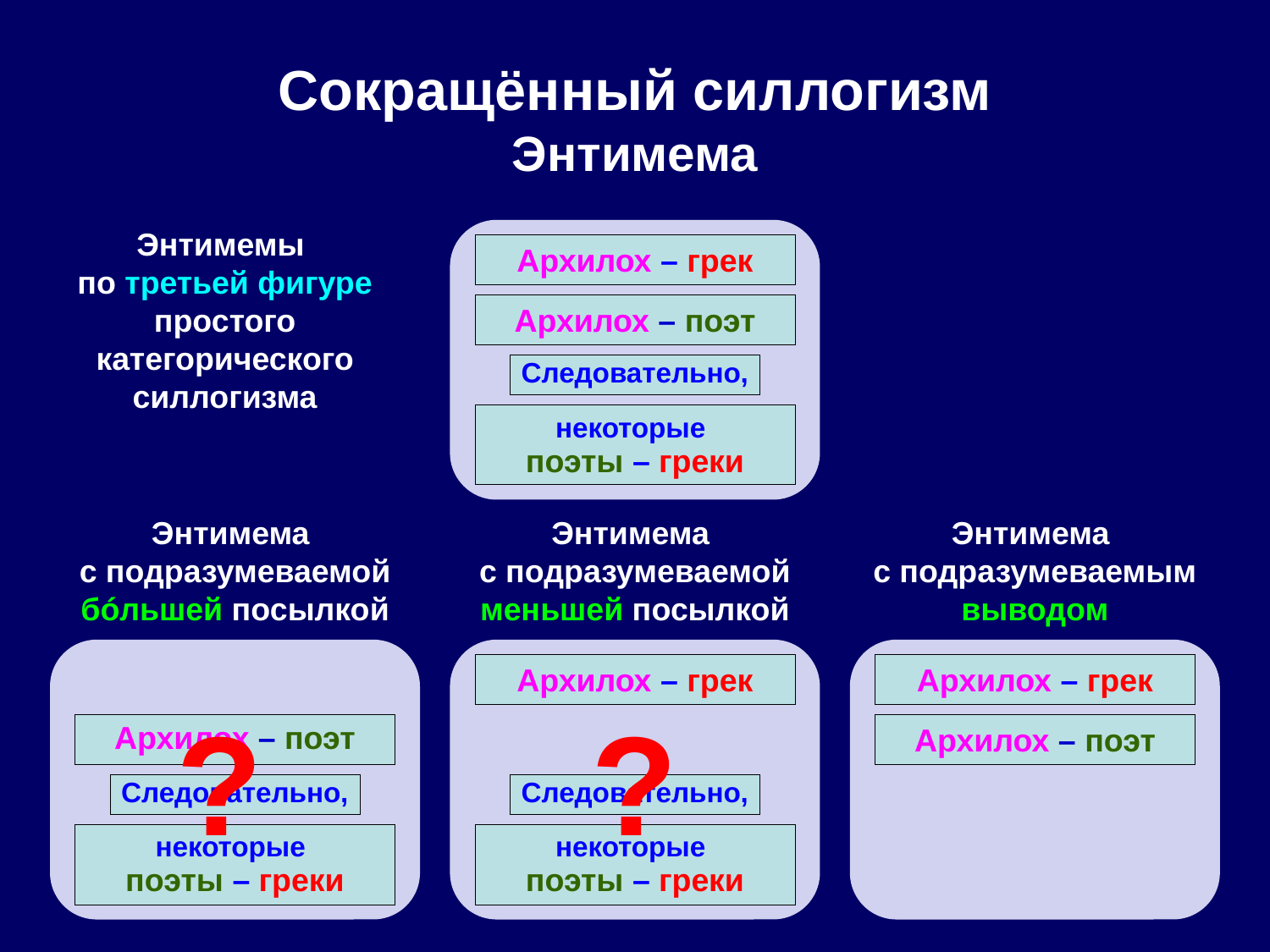

# Сокращённый силлогизм Энтимема
Энтимемы
по третьей фигуре
простого
категорического
силлогизма

Архилох – грек
Архилох – поэт
Следовательно,
некоторые
поэты – греки
Энтимема
с подразумеваемой
бóльшей посылкой
Энтимема
с подразумеваемой
меньшей посылкой
Энтимема
с подразумеваемым
выводом

?
?

Архилох – грек
Архилох – грек
Архилох – грек

Архилох – поэт
Архилох – поэт
Архилох – поэт

Следовательно,
Следовательно,
Следовательно,

некоторые
поэты – греки
некоторые
поэты – греки
некоторые
поэты – греки